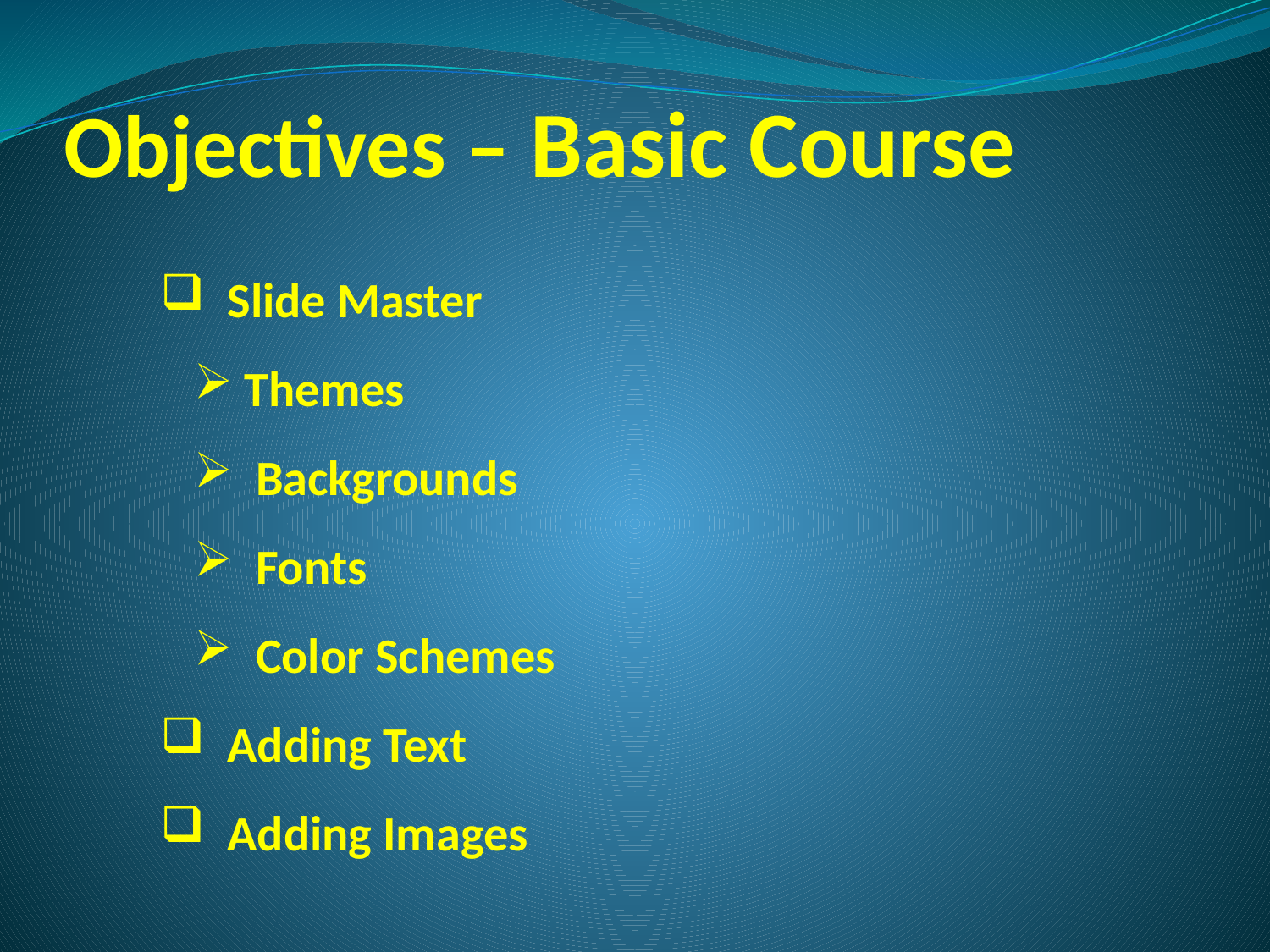

# Objectives – Basic Course
  Slide Master
 Themes
  Backgrounds
  Fonts
  Color Schemes
  Adding Text
  Adding Images